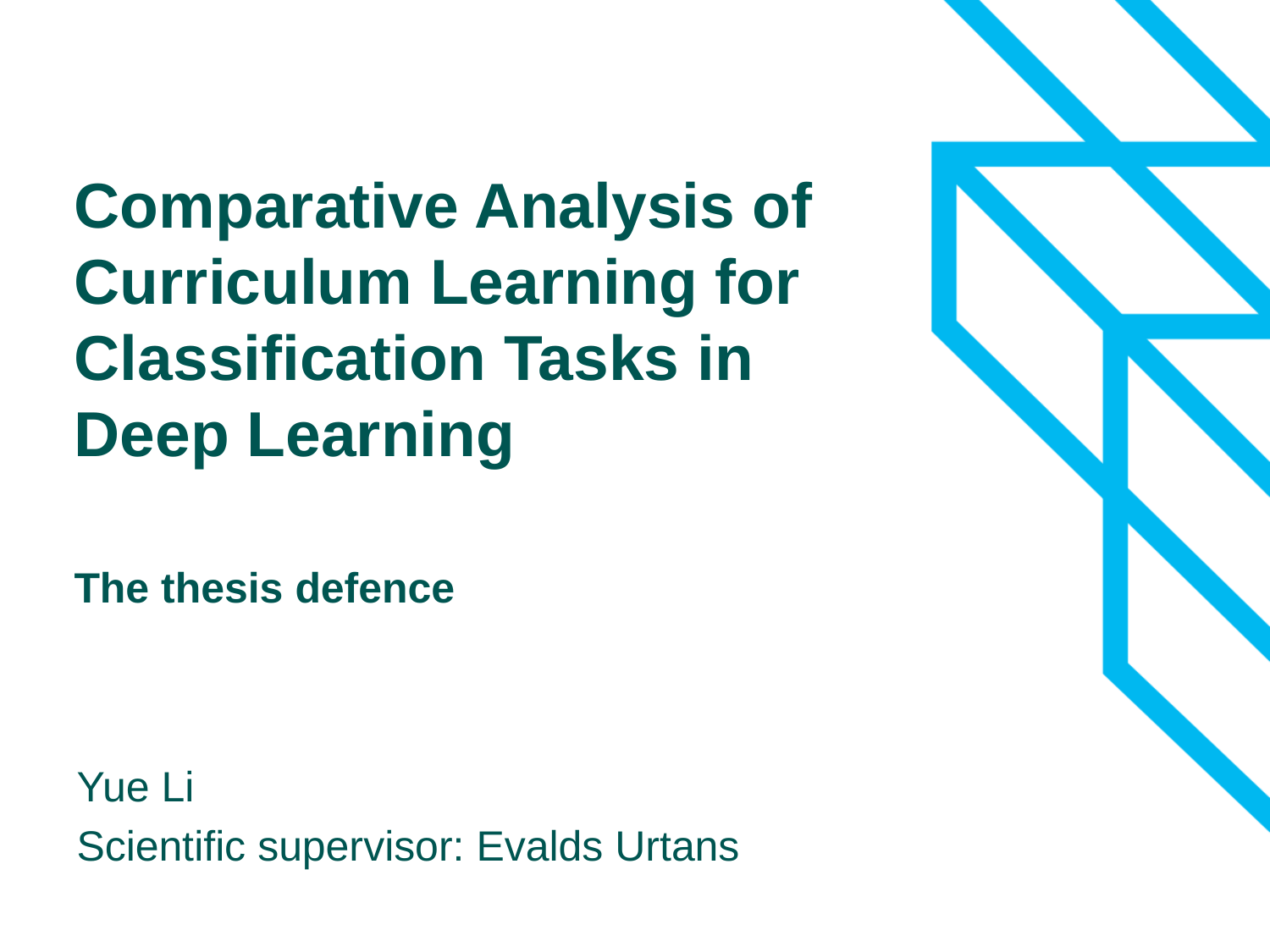

# Comparative Analysis of Curriculum Learning for Classification Tasks in Deep Learning
The thesis defence
Yue Li
Scientific supervisor: Evalds Urtans